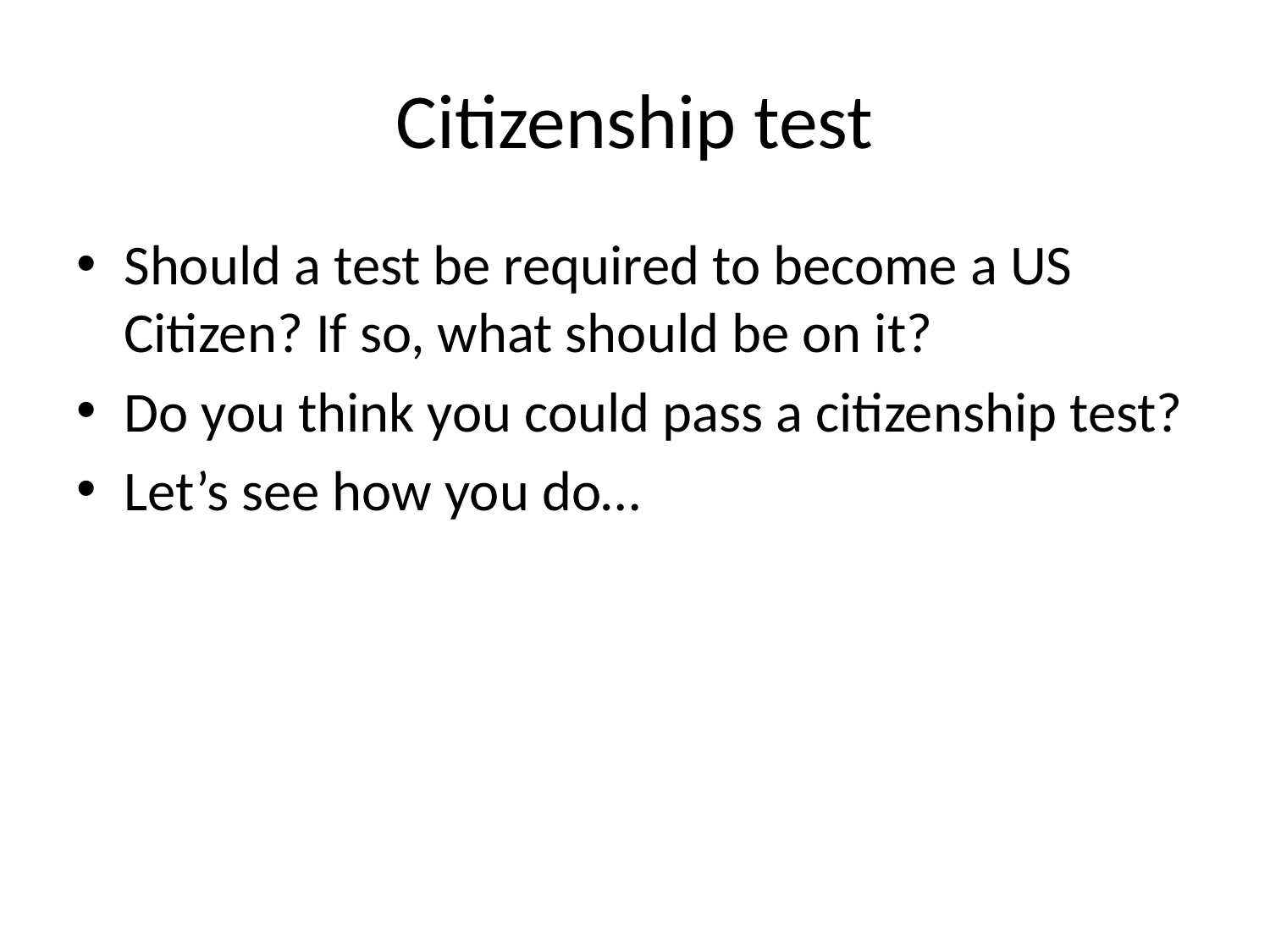

# Citizenship test
Should a test be required to become a US Citizen? If so, what should be on it?
Do you think you could pass a citizenship test?
Let’s see how you do…